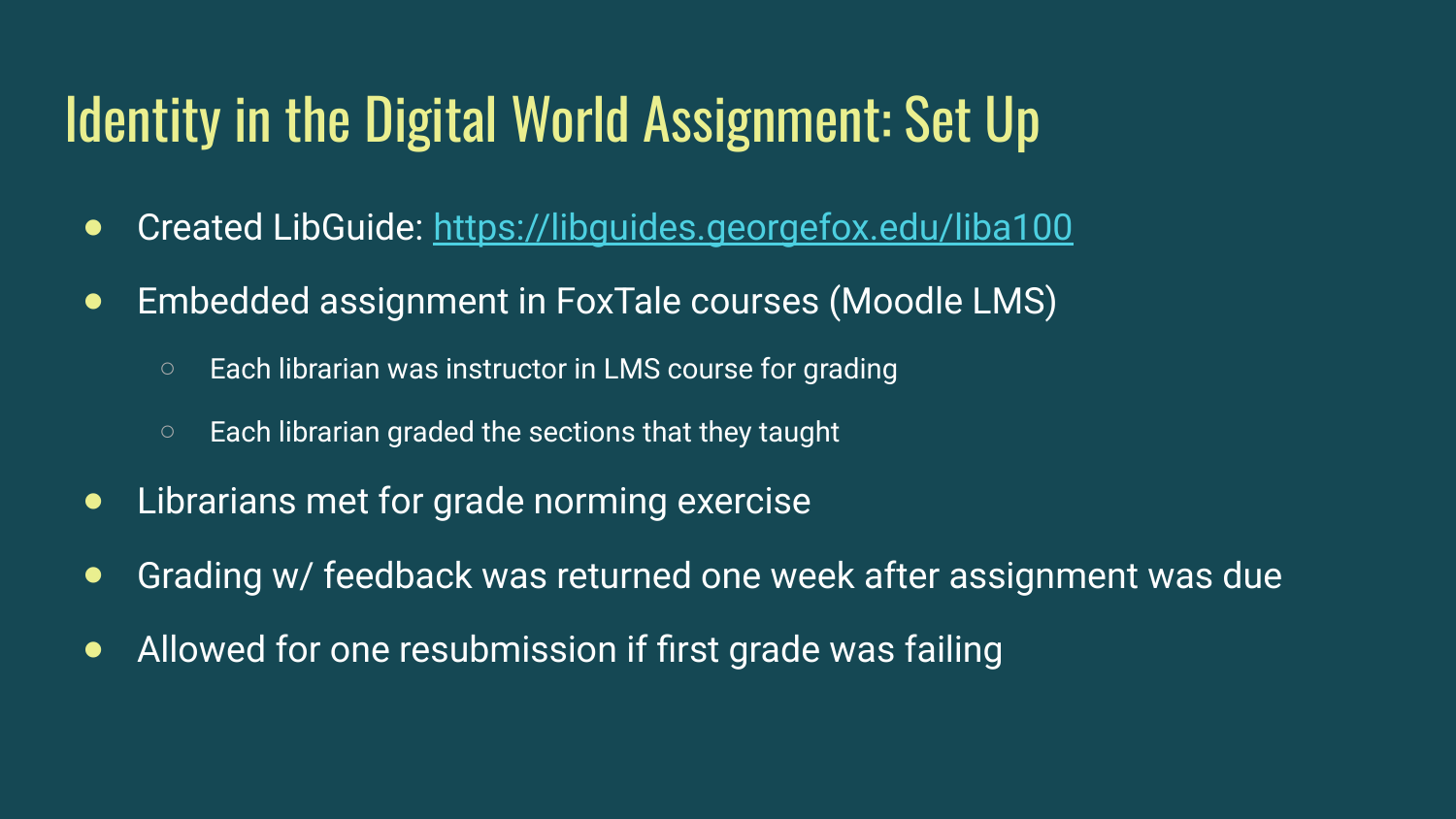

# Identity in the Digital World Assignment: Set Up
Created LibGuide: https://libguides.georgefox.edu/liba100
Embedded assignment in FoxTale courses (Moodle LMS)
Each librarian was instructor in LMS course for grading
Each librarian graded the sections that they taught
Librarians met for grade norming exercise
Grading w/ feedback was returned one week after assignment was due
Allowed for one resubmission if first grade was failing